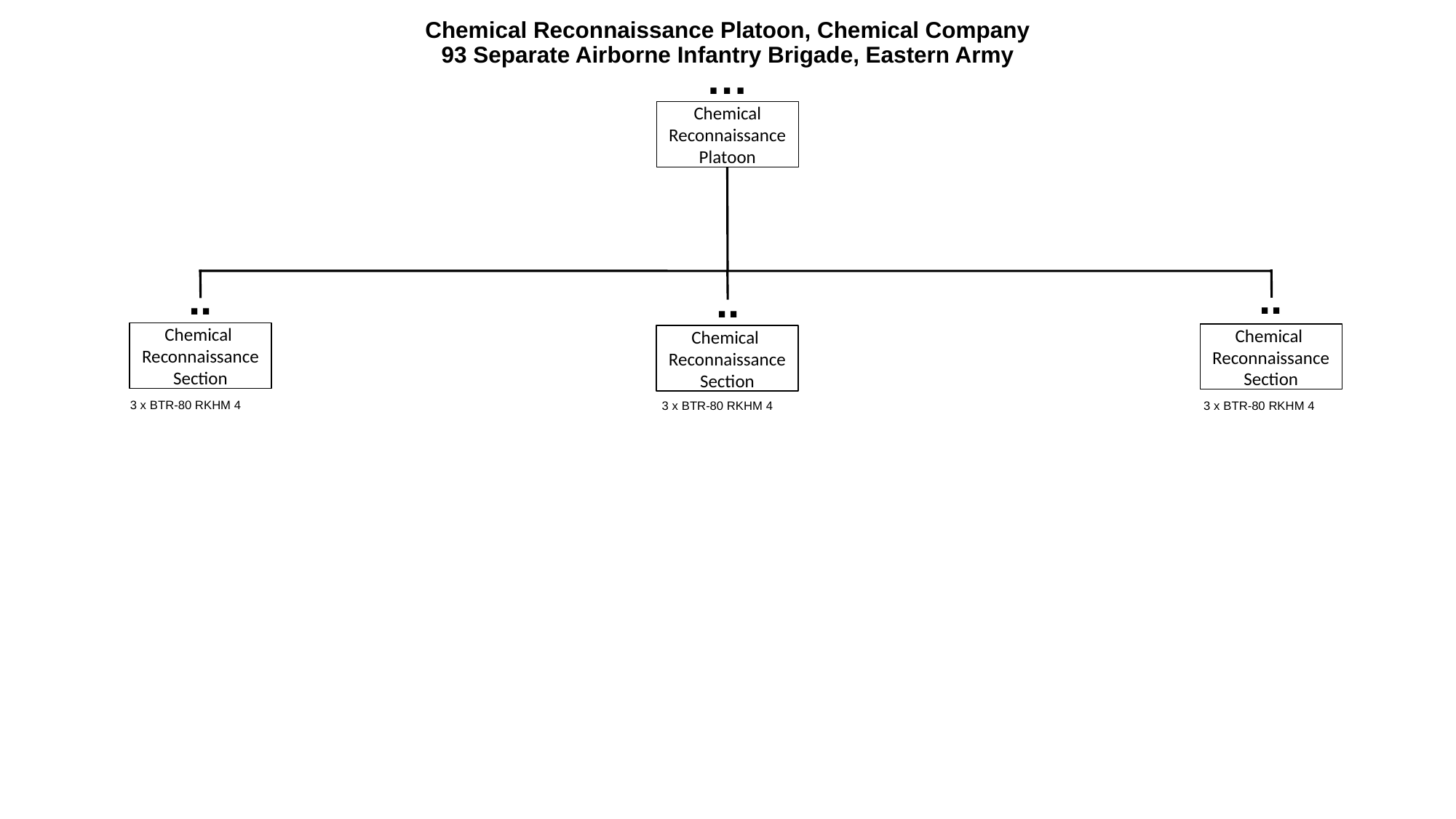

# Chemical Reconnaissance Platoon, Chemical Company 93 Separate Airborne Infantry Brigade, Eastern Army
…
Chemical Reconnaissance
Platoon
..
..
..
Chemical  Reconnaissance Section
Chemical  Reconnaissance Section
Chemical  Reconnaissance Section
3 x BTR-80 RKHM 4
3 x BTR-80 RKHM 4
3 x BTR-80 RKHM 4